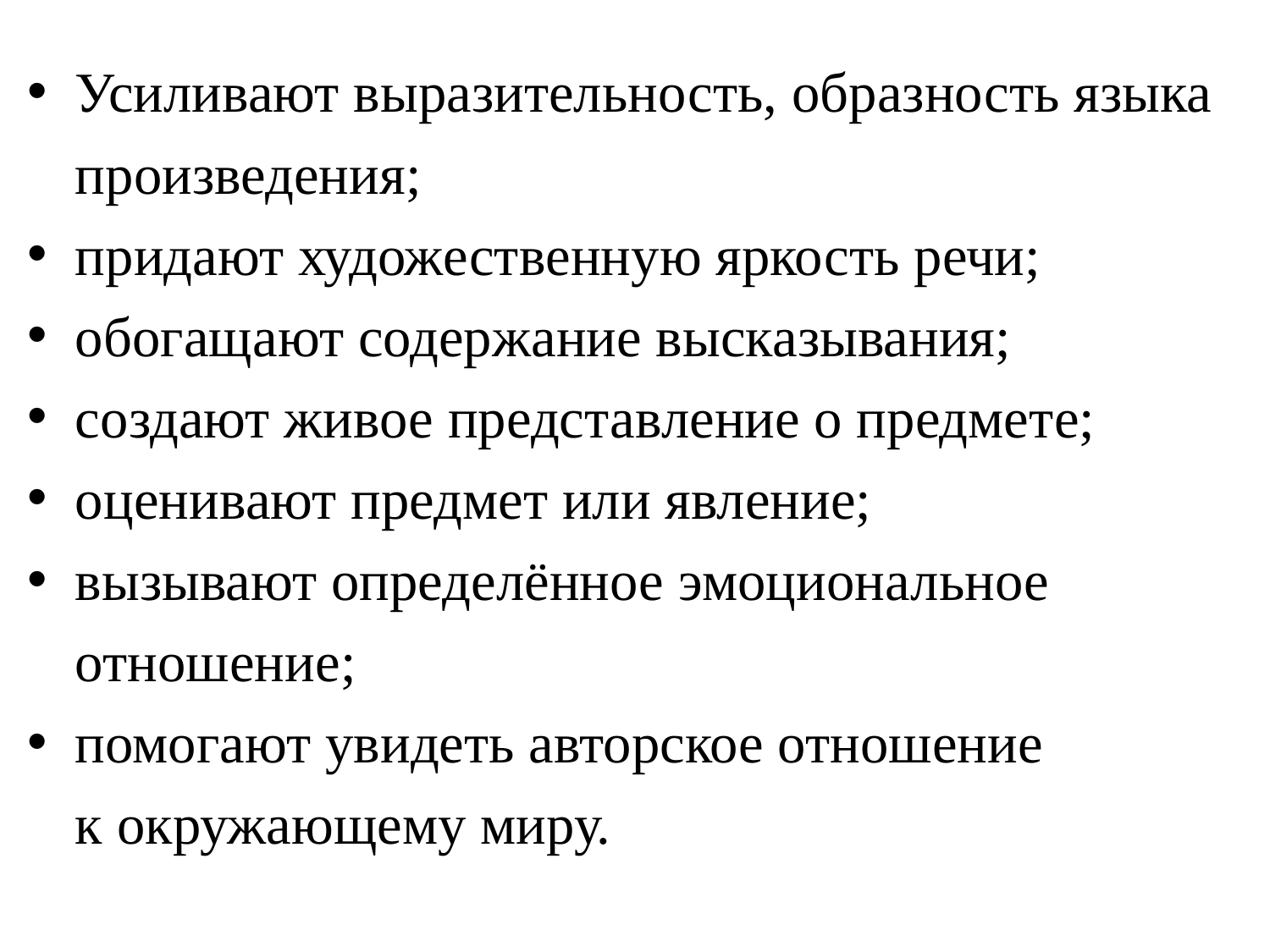

Усиливают выразительность, образность языка произведения;
придают художественную яркость речи;
обогащают содержание высказывания;
создают живое представление о предмете;
оценивают предмет или явление;
вызывают определённое эмоциональное отношение;
помогают увидеть авторское отношение к окружающему миру.

#